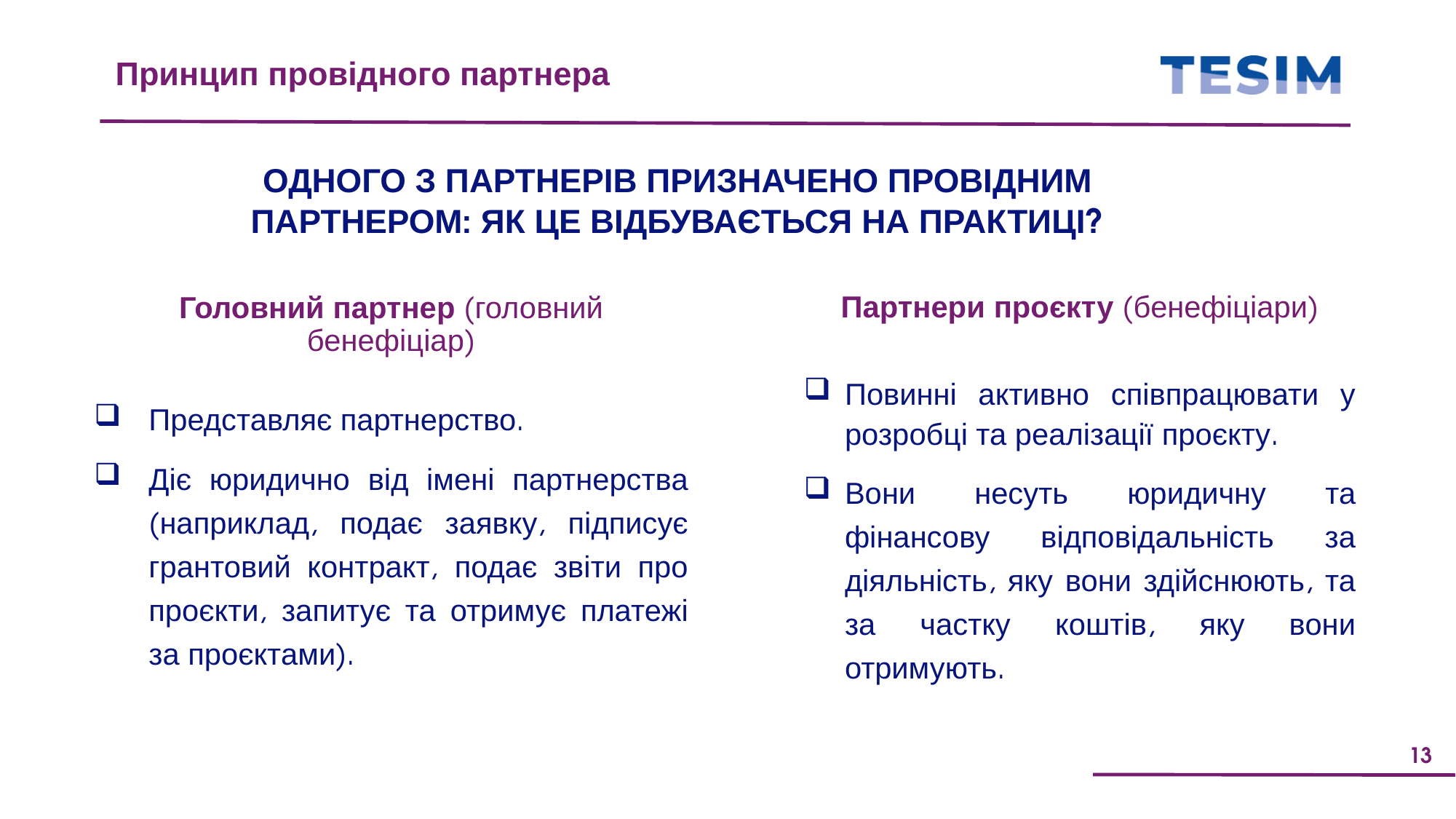

Принцип провідного партнера

ОДНОГО З ПАРТНЕРІВ ПРИЗНАЧЕНО ПРОВІДНИМ ПАРТНЕРОМ: ЯК ЦЕ ВІДБУВАЄТЬСЯ НА ПРАКТИЦІ?

Партнери проєкту (бенефіціари)

Повинні активно співпрацювати у розробці та реалізації проєкту.
Вони несуть юридичну та фінансову відповідальність за діяльність, яку вони здійснюють, та за частку коштів, яку вони отримують.

Головний партнер (головний бенефіціар)

Представляє партнерство.
Діє юридично від імені партнерства (наприклад, подає заявку, підписує грантовий контракт, подає звіти про проєкти, запитує та отримує платежі за проєктами).